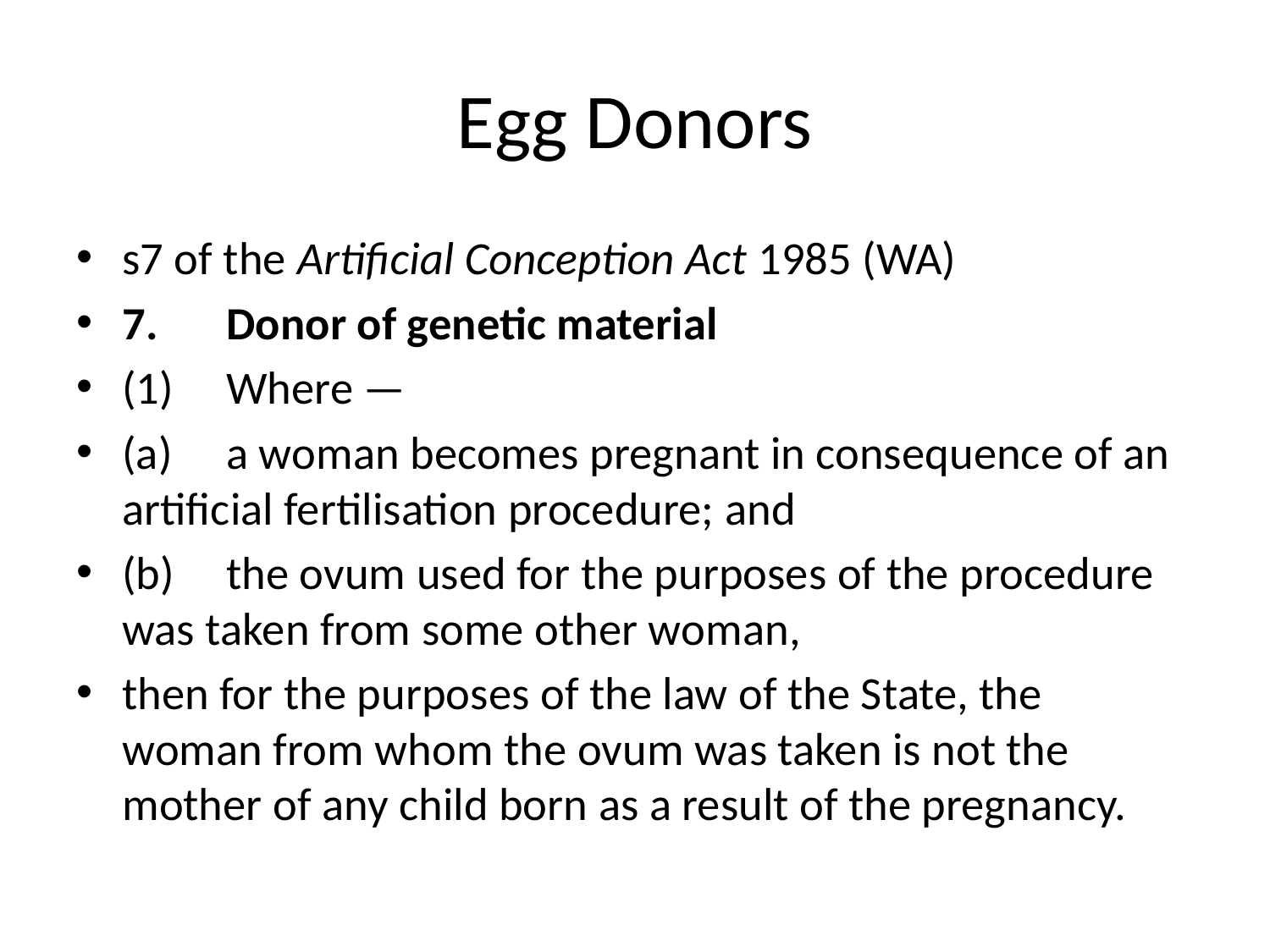

# Egg Donors
s7 of the Artificial Conception Act 1985 (WA)
7. 	Donor of genetic material
(1) 	Where —
(a)	a woman becomes pregnant in consequence of an artificial fertilisation procedure; and
(b) 	the ovum used for the purposes of the procedure was taken from some other woman,
then for the purposes of the law of the State, the woman from whom the ovum was taken is not the mother of any child born as a result of the pregnancy.